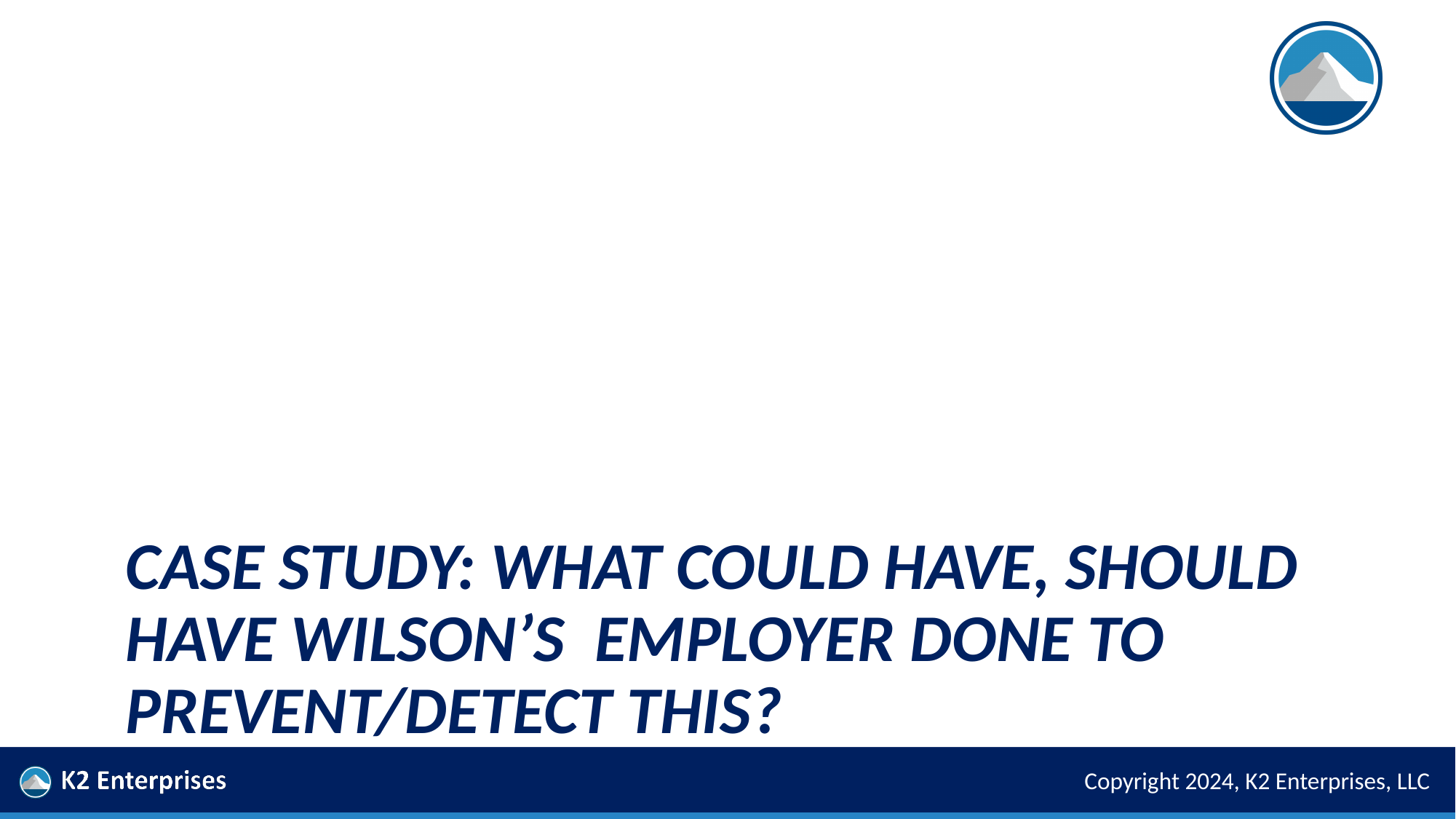

# Case Study: What Could Have, Should Have Wilson’s  Employer Done To Prevent/Detect This?